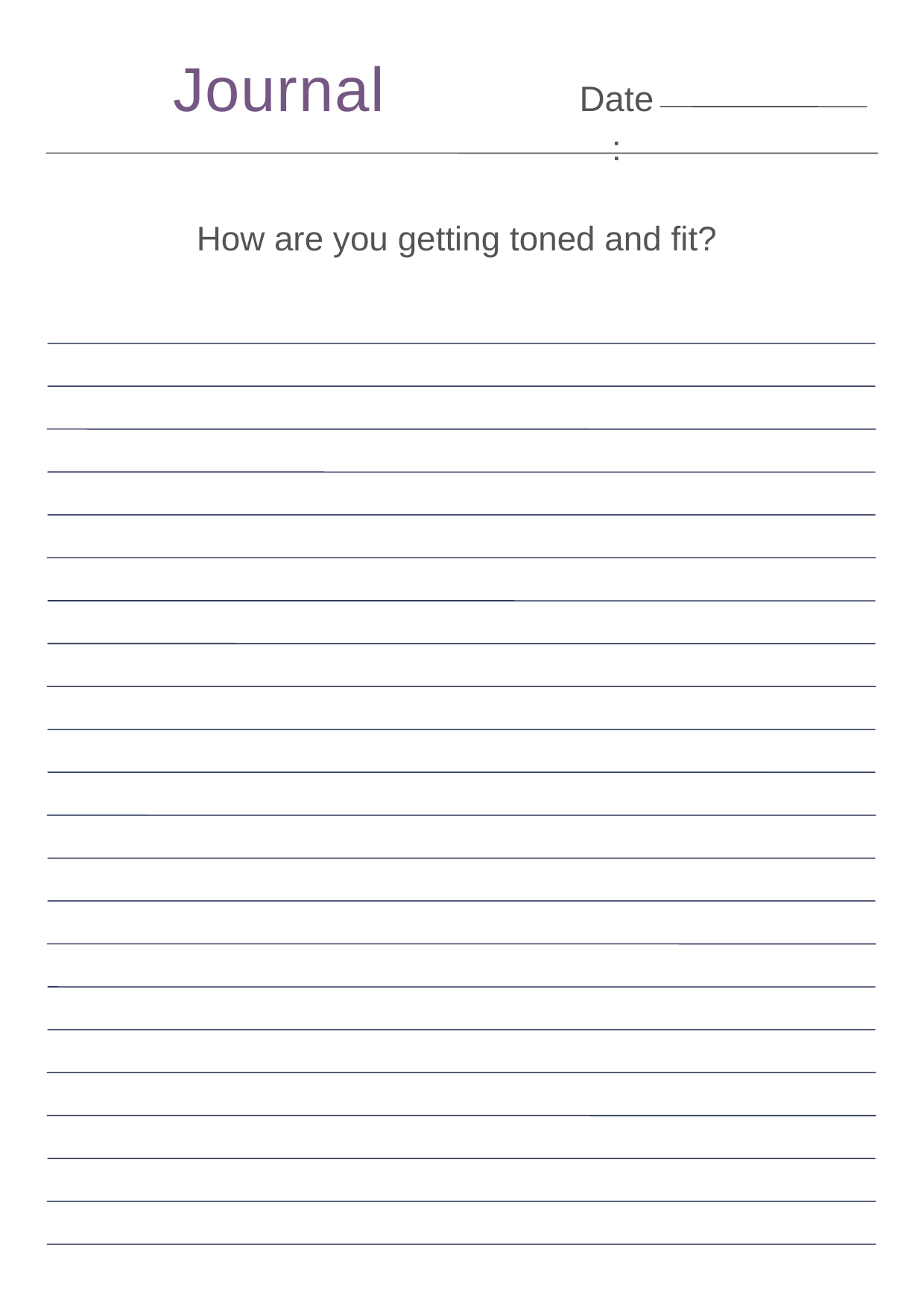

Journal
Date:

How are you getting toned and fit?